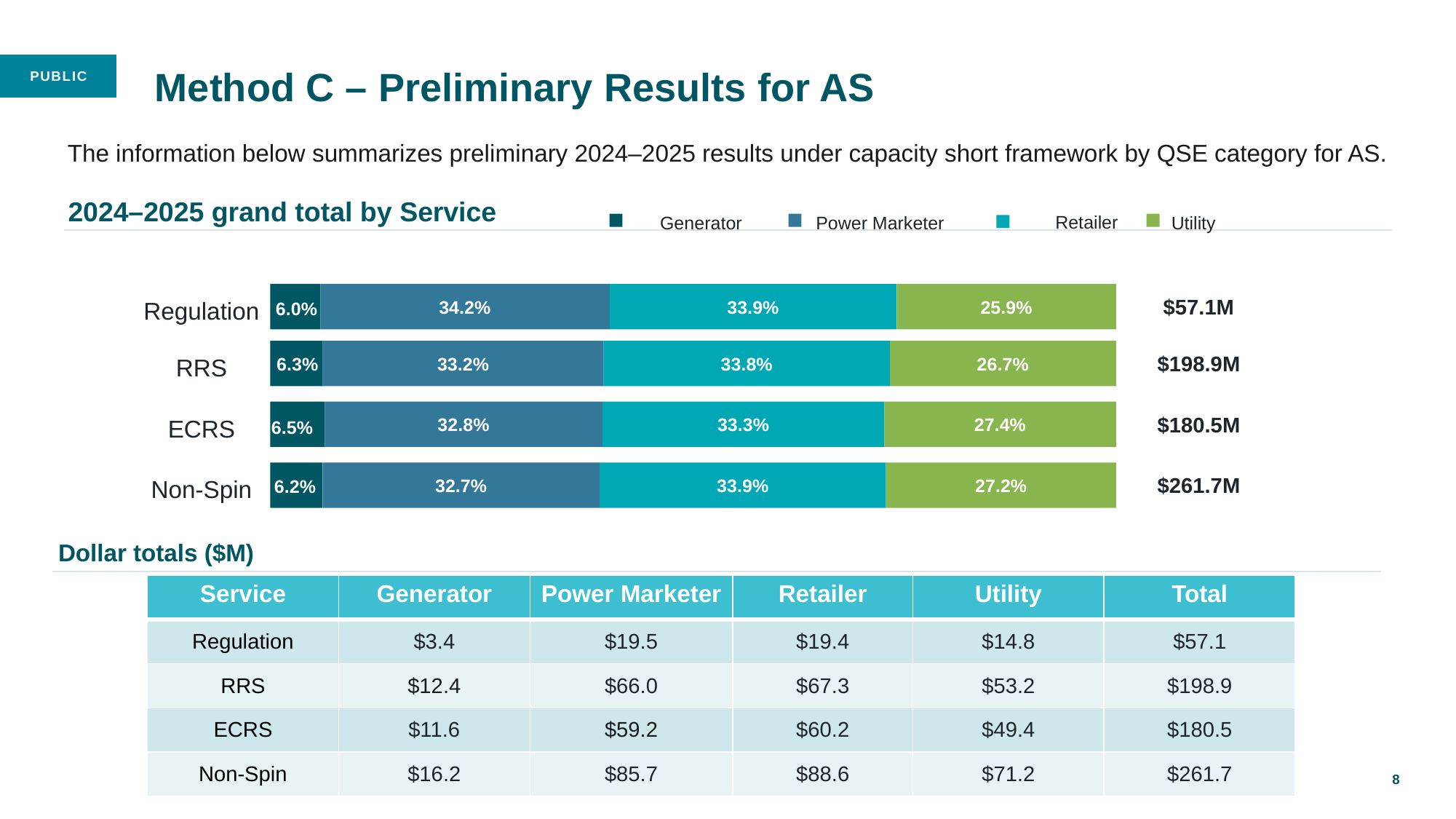

Method C – Preliminary Results for AS
The information below summarizes preliminary 2024–2025 results under capacity short framework by QSE category for AS.
2024–2025 grand total by Service
Retailer
Generator
Power Marketer
Utility

$57.1M
34.2%
33.9%
25.9%
Regulation
6.0%

$198.9M
33.2%
33.8%
26.7%
RRS
6.3%

$180.5M
32.8%
33.3%
27.4%
ECRS
6.5%

$261.7M
32.7%
33.9%
27.2%
Non-Spin
6.2%
Dollar totals ($M)
| Service | Generator | Power Marketer | Retailer | Utility | Total |
| --- | --- | --- | --- | --- | --- |
| Regulation | $3.4 | $19.5 | $19.4 | $14.8 | $57.1 |
| RRS | $12.4 | $66.0 | $67.3 | $53.2 | $198.9 |
| ECRS | $11.6 | $59.2 | $60.2 | $49.4 | $180.5 |
| Non-Spin | $16.2 | $85.7 | $88.6 | $71.2 | $261.7 |
8